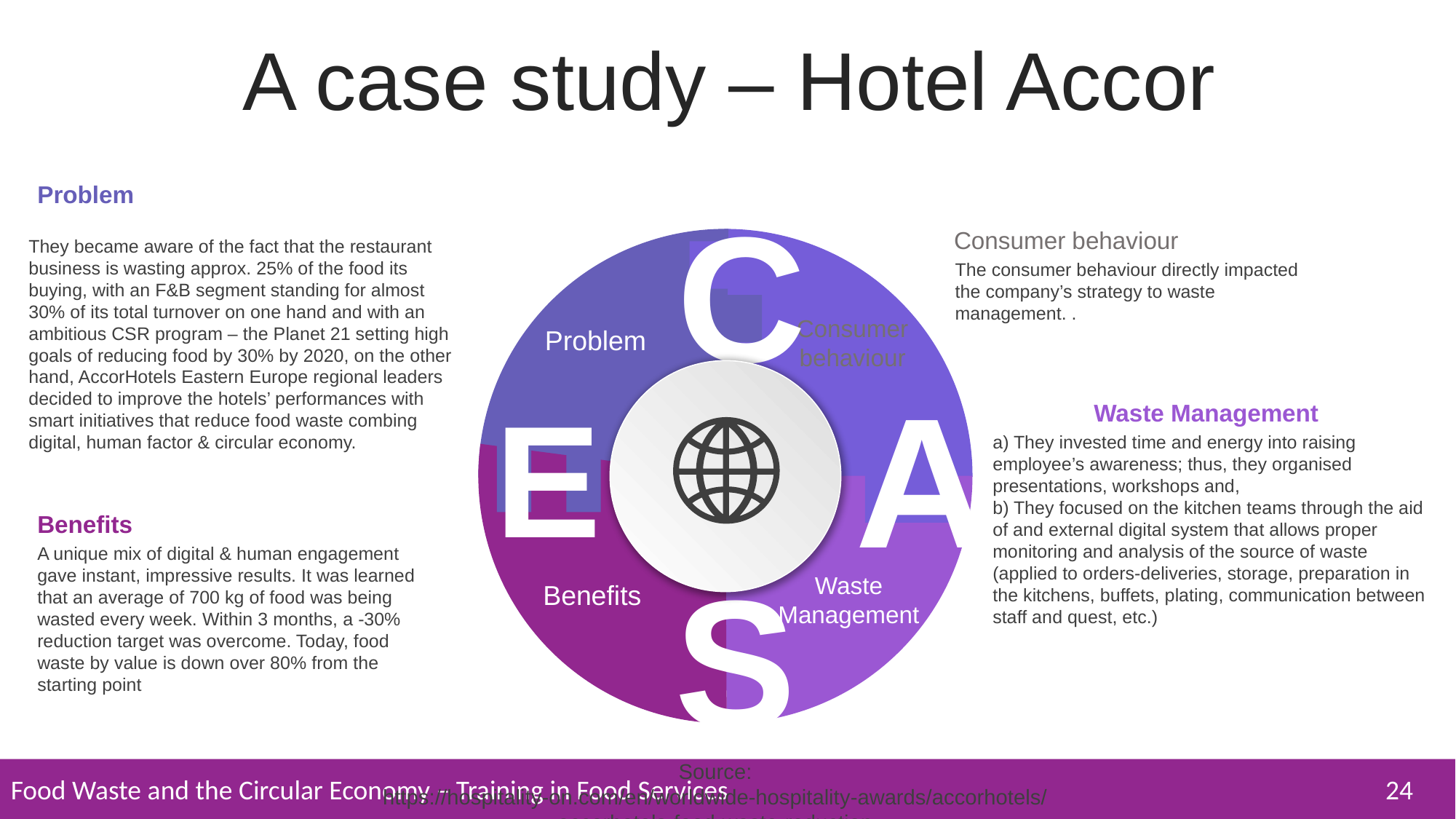

A case study – Hotel Accor
Problem
They became aware of the fact that the restaurant business is wasting approx. 25% of the food its buying, with an F&B segment standing for almost 30% of its total turnover on one hand and with an ambitious CSR program – the Planet 21 setting high goals of reducing food by 30% by 2020, on the other hand, AccorHotels Eastern Europe regional leaders decided to improve the hotels’ performances with smart initiatives that reduce food waste combing digital, human factor & circular economy.
C
Consumer behaviour
The consumer behaviour directly impacted the company’s strategy to waste management. .

Consumer behaviour
Problem
A

E
Waste Management
a) They invested time and energy into raising employee’s awareness; thus, they organised presentations, workshops and,
b) They focused on the kitchen teams through the aid of and external digital system that allows proper monitoring and analysis of the source of waste (applied to orders-deliveries, storage, preparation in the kitchens, buffets, plating, communication between staff and quest, etc.)

Benefits
A unique mix of digital & human engagement gave instant, impressive results. It was learned that an average of 700 kg of food was being wasted every week. Within 3 months, a -30% reduction target was overcome. Today, food waste by value is down over 80% from the starting point
S
Waste Management
Benefits
Source: https://hospitality-on.com/en/worldwide-hospitality-awards/accorhotels/accorhotels-food-waste-reduction